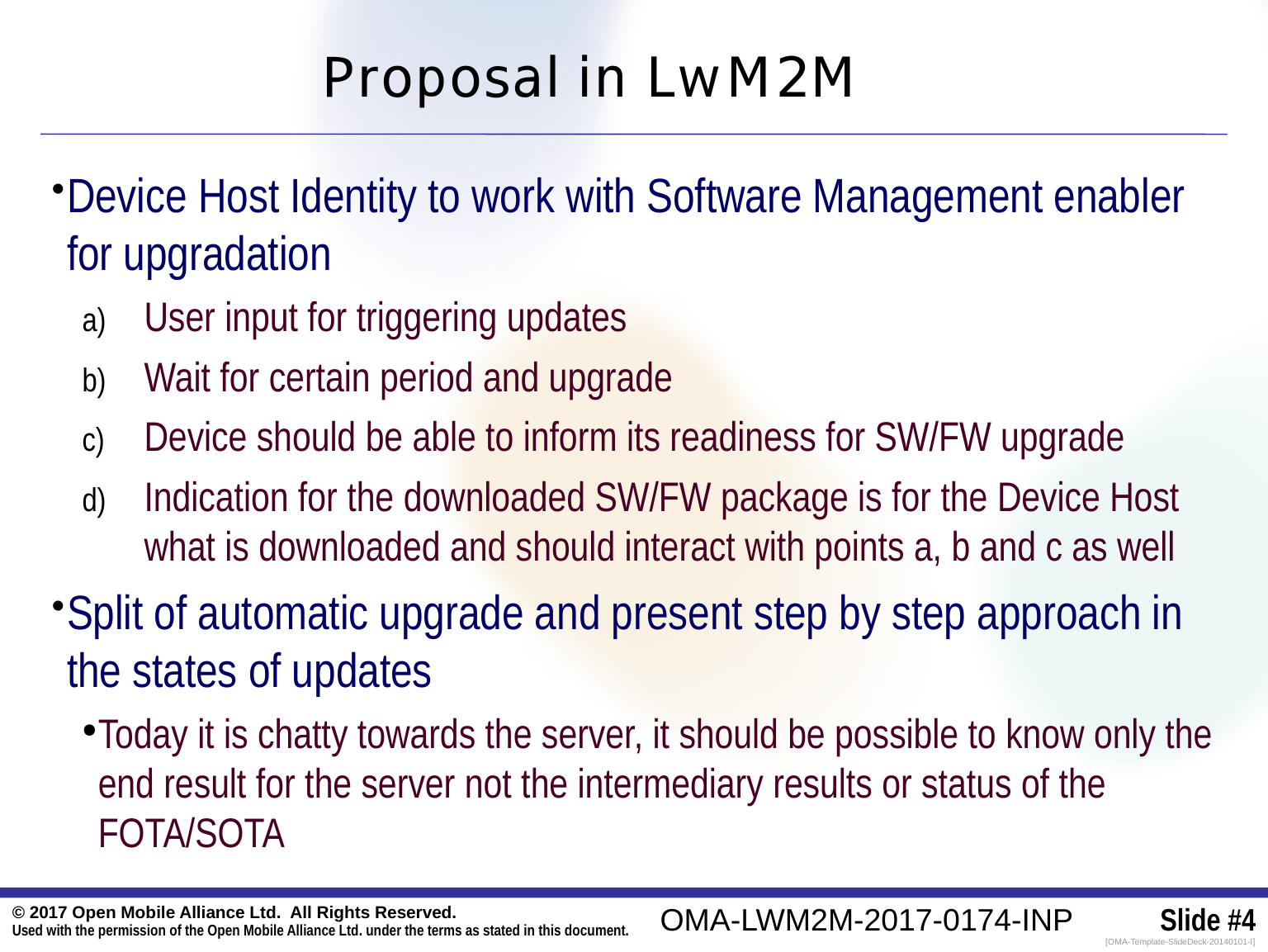

Proposal in LwM2M
Device Host Identity to work with Software Management enabler for upgradation
User input for triggering updates
Wait for certain period and upgrade
Device should be able to inform its readiness for SW/FW upgrade
Indication for the downloaded SW/FW package is for the Device Host what is downloaded and should interact with points a, b and c as well
Split of automatic upgrade and present step by step approach in the states of updates
Today it is chatty towards the server, it should be possible to know only the end result for the server not the intermediary results or status of the FOTA/SOTA